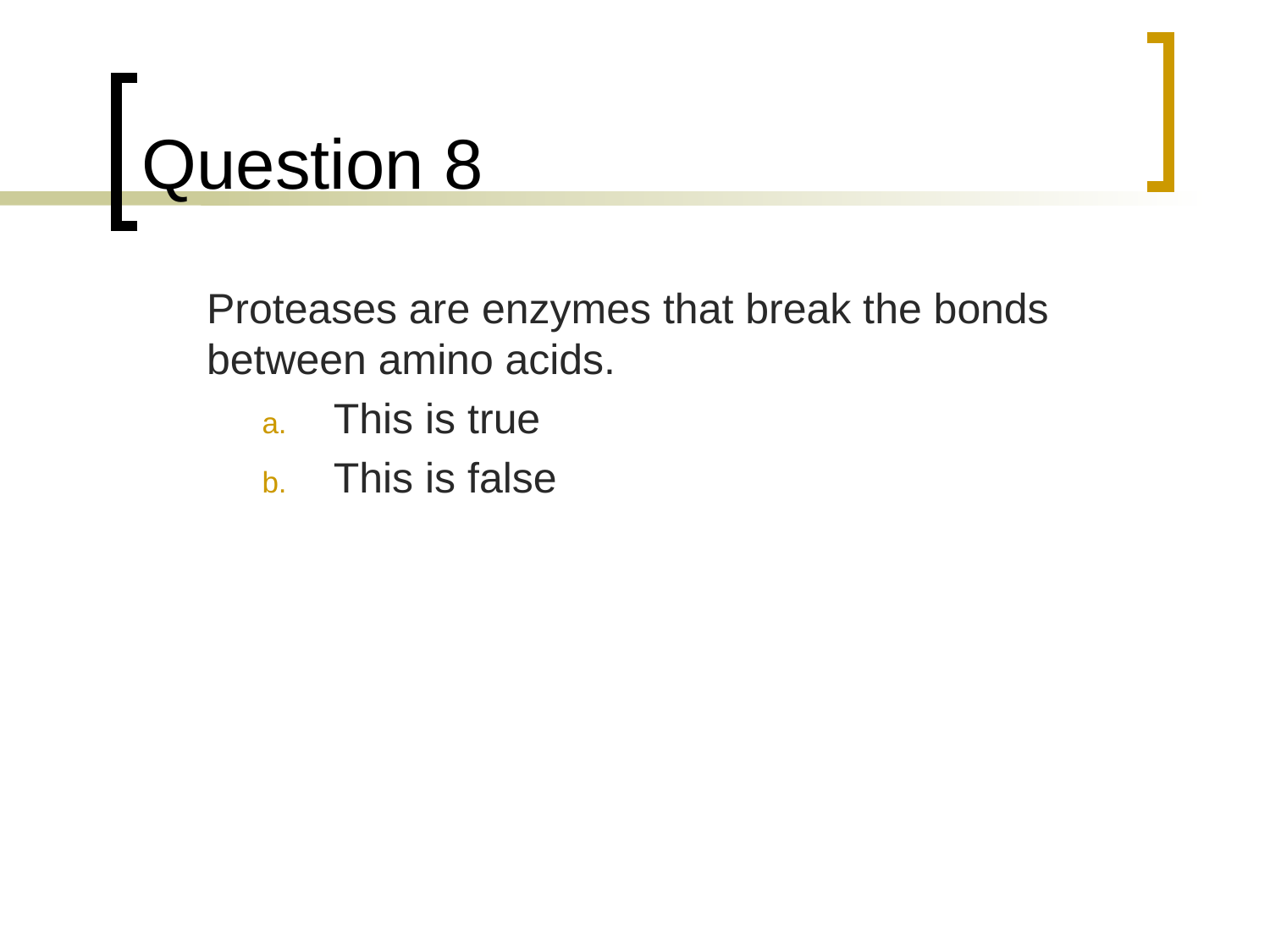

# Question 8
	Proteases are enzymes that break the bonds between amino acids.
This is true
This is false